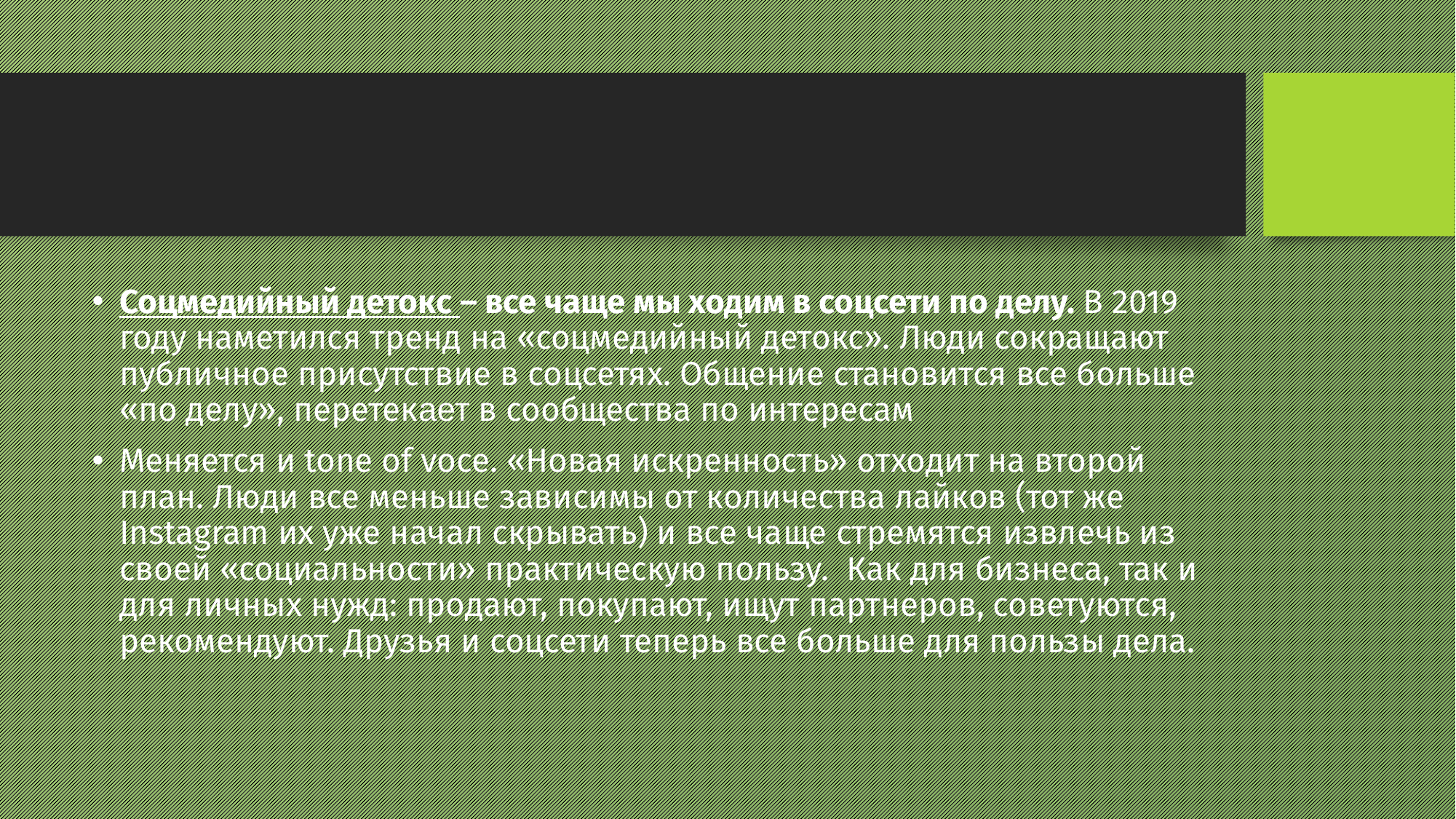

Соцмедийный детокс – все чаще мы ходим в соцсети по делу. В 2019 году наметился тренд на «соцмедийный детокс». Люди сокращают публичное присутствие в соцсетях. Общение становится все больше «по делу», перетекает в сообщества по интересам
Меняется и tone of voce. «Новая искренность» отходит на второй план. Люди все меньше зависимы от количества лайков (тот же Instagram их уже начал скрывать) и все чаще стремятся извлечь из своей «социальности» практическую пользу.  Как для бизнеса, так и для личных нужд: продают, покупают, ищут партнеров, советуются, рекомендуют. Друзья и соцсети теперь все больше для пользы дела.